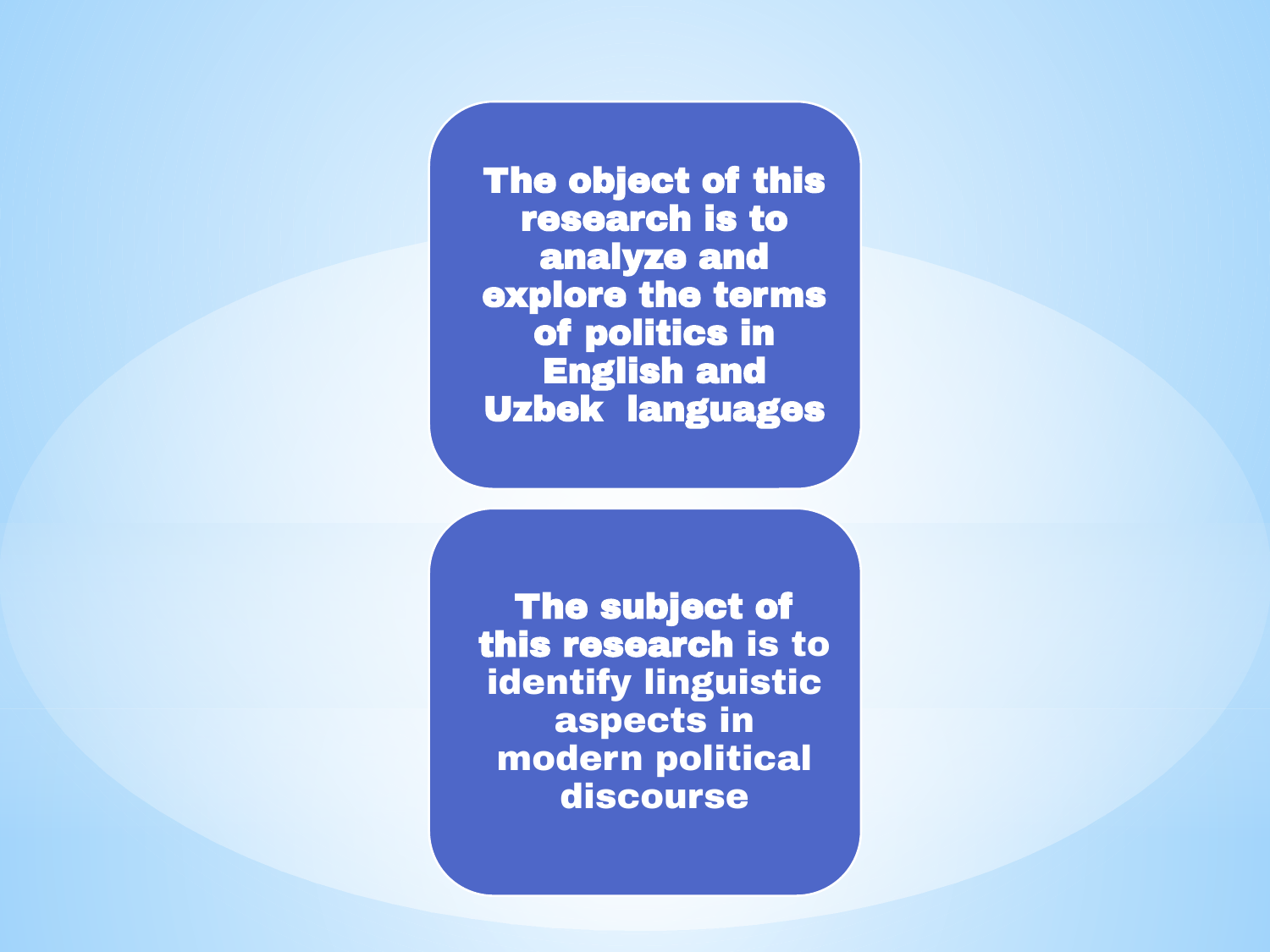

The object of this research is to analyze and explore the terms of politics in English and Uzbek  languages
The subject of this research is to identify linguistic aspects in modern political discourse